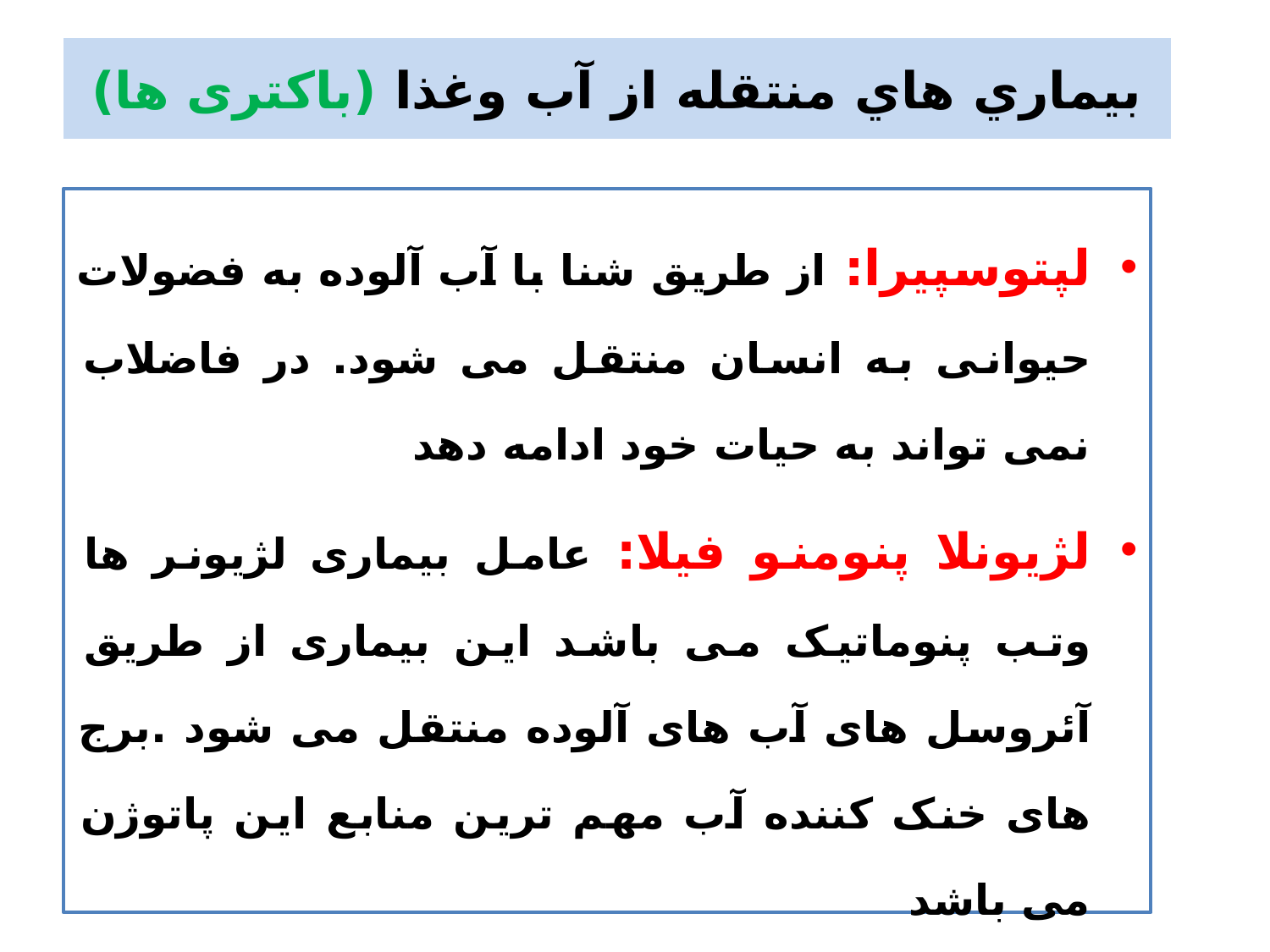

# بيماري هاي منتقله از آب وغذا (باکتری ها)
لپتوسپیرا: از طریق شنا با آب آلوده به فضولات حیوانی به انسان منتقل می شود. در فاضلاب نمی تواند به حیات خود ادامه دهد
لژیونلا پنومنو فیلا: عامل بیماری لژیونر ها وتب پنوماتیک می باشد این بیماری از طریق آئروسل های آب های آلوده منتقل می شود .برج های خنک کننده آب مهم ترین منابع این پاتوژن می باشد
هلیکو باکتر پیلوری: مسئول زخم های گوارشی وسرطان معده می باشد .به راحتی توسط کلر آزاد از بین می رود